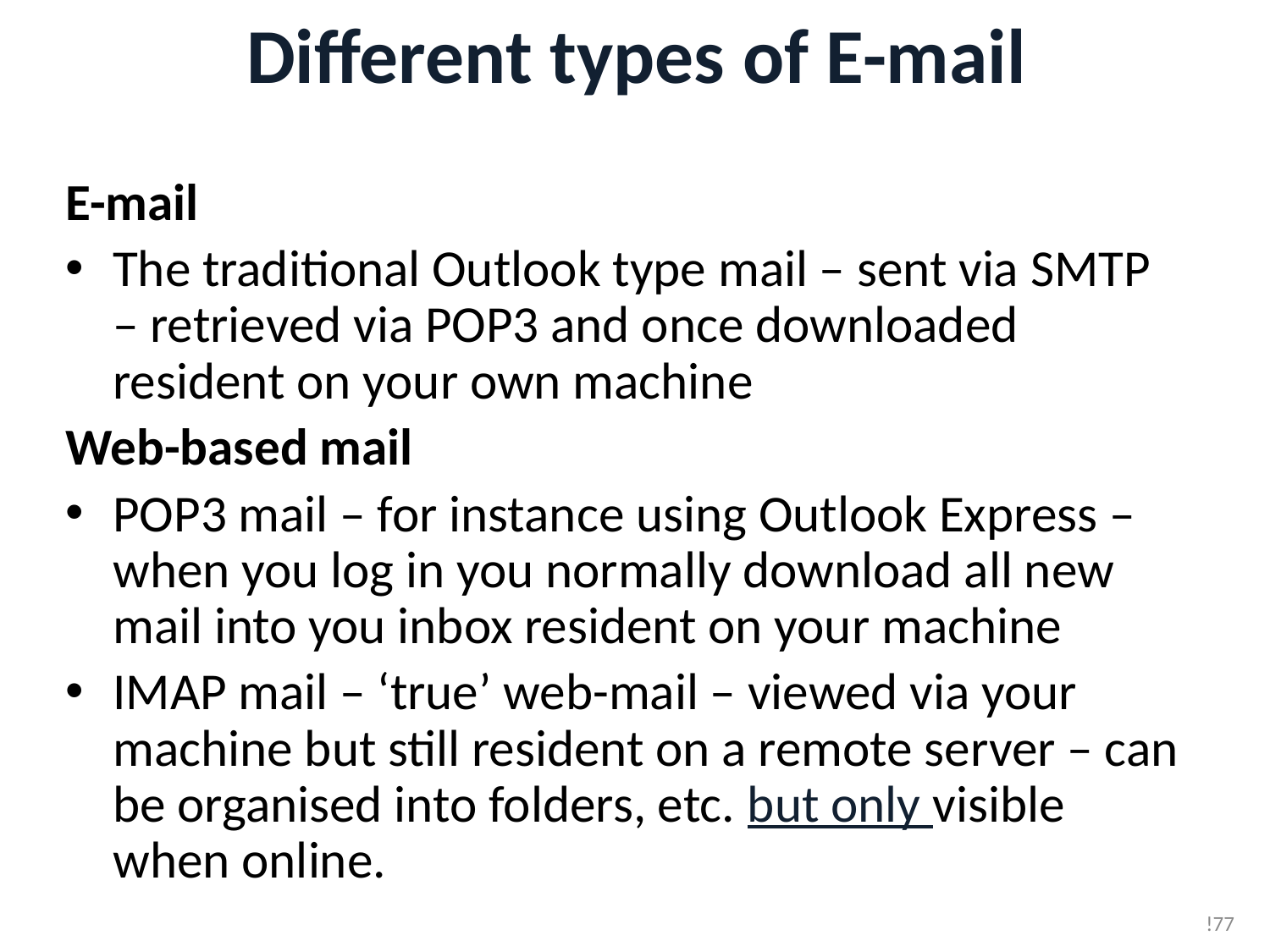

# Different types of E-mail
E-mail
The traditional Outlook type mail – sent via SMTP – retrieved via POP3 and once downloaded resident on your own machine
Web-based mail
POP3 mail – for instance using Outlook Express – when you log in you normally download all new mail into you inbox resident on your machine
IMAP mail – ‘true’ web-mail – viewed via your machine but still resident on a remote server – can be organised into folders, etc. but only visible when online.
!77